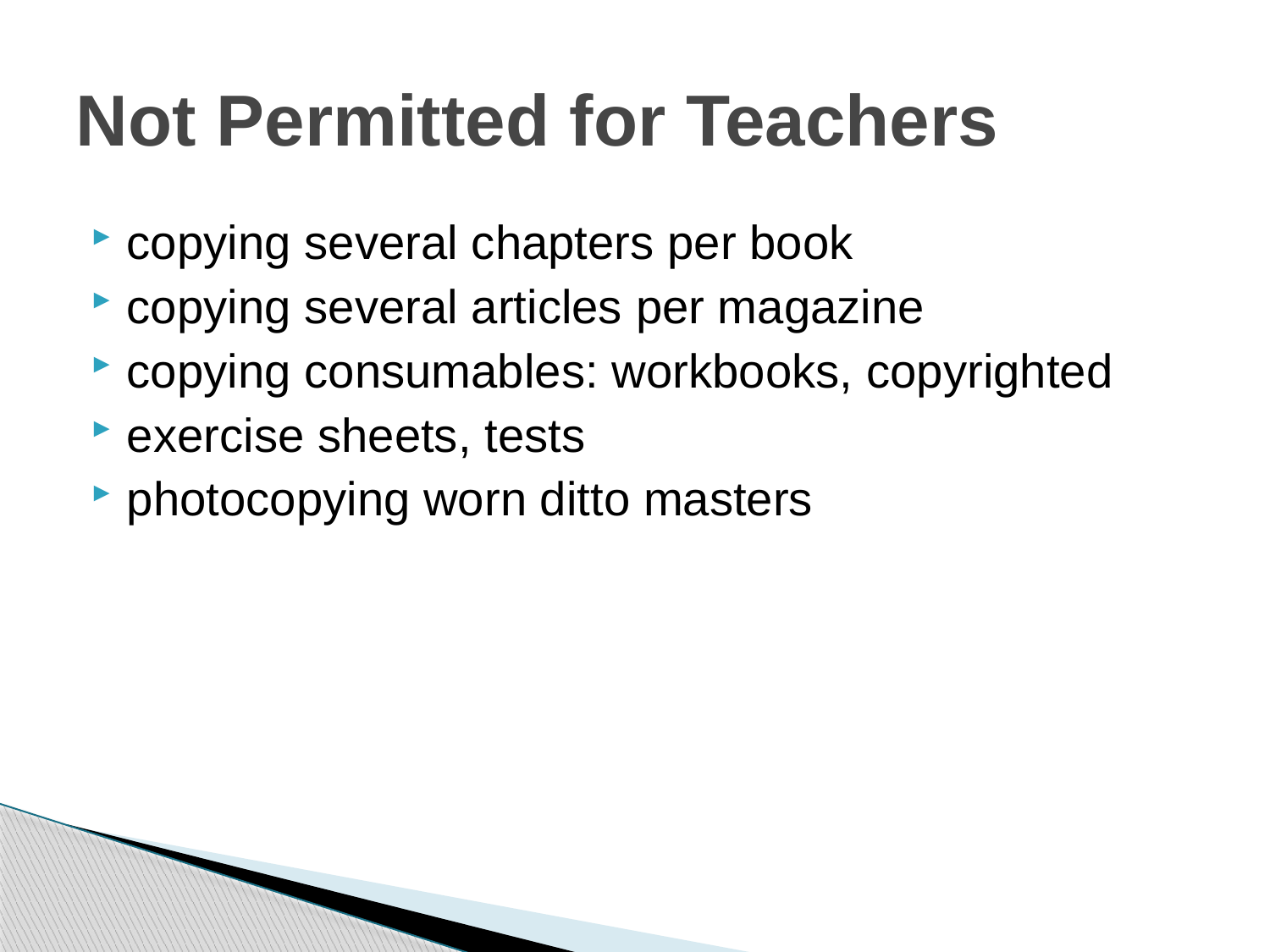

# Not Permitted for Teachers
copying several chapters per book
copying several articles per magazine
copying consumables: workbooks, copyrighted
exercise sheets, tests
photocopying worn ditto masters